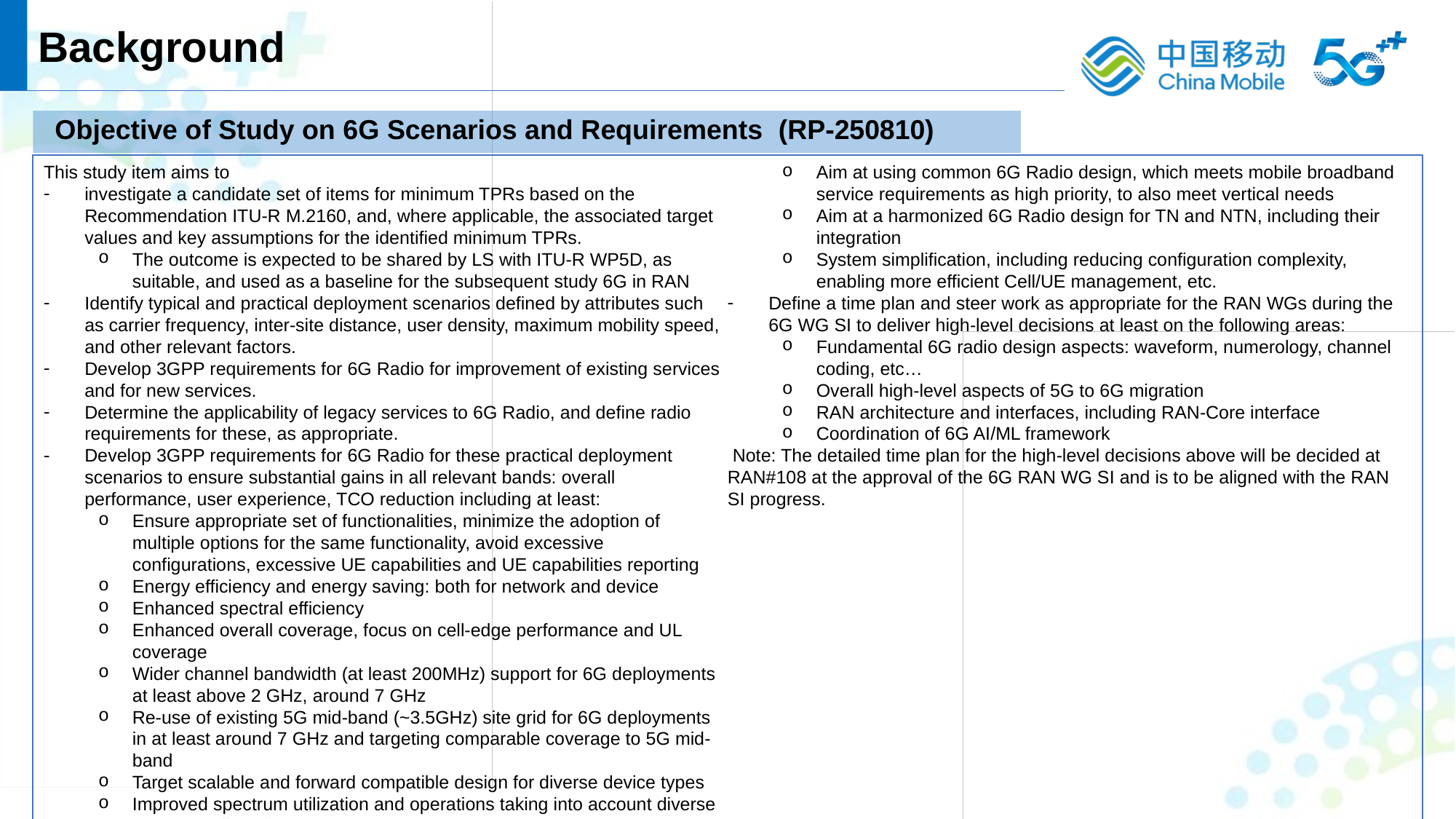

Background
Objective of Study on 6G Scenarios and Requirements  (RP-250810)

This study item aims to
investigate a candidate set of items for minimum TPRs based on the Recommendation ITU-R M.2160, and, where applicable, the associated target values and key assumptions for the identified minimum TPRs.
The outcome is expected to be shared by LS with ITU-R WP5D, as suitable, and used as a baseline for the subsequent study 6G in RAN
Identify typical and practical deployment scenarios defined by attributes such as carrier frequency, inter-site distance, user density, maximum mobility speed, and other relevant factors.
Develop 3GPP requirements for 6G Radio for improvement of existing services and for new services.
Determine the applicability of legacy services to 6G Radio, and define radio requirements for these, as appropriate.
Develop 3GPP requirements for 6G Radio for these practical deployment scenarios to ensure substantial gains in all relevant bands: overall performance, user experience, TCO reduction including at least:
Ensure appropriate set of functionalities, minimize the adoption of multiple options for the same functionality, avoid excessive configurations, excessive UE capabilities and UE capabilities reporting
Energy efficiency and energy saving: both for network and device
Enhanced spectral efficiency
Enhanced overall coverage, focus on cell-edge performance and UL coverage
Wider channel bandwidth (at least 200MHz) support for 6G deployments at least above 2 GHz, around 7 GHz
Re-use of existing 5G mid-band (~3.5GHz) site grid for 6G deployments in at least around 7 GHz and targeting comparable coverage to 5G mid-band
Target scalable and forward compatible design for diverse device types
Improved spectrum utilization and operations taking into account diverse spectrum allocations
Aim at using common 6G Radio design, which meets mobile broadband service requirements as high priority, to also meet vertical needs
Aim at a harmonized 6G Radio design for TN and NTN, including their integration
System simplification, including reducing configuration complexity, enabling more efficient Cell/UE management, etc.
Define a time plan and steer work as appropriate for the RAN WGs during the 6G WG SI to deliver high-level decisions at least on the following areas:
Fundamental 6G radio design aspects: waveform, numerology, channel coding, etc…
Overall high-level aspects of 5G to 6G migration
RAN architecture and interfaces, including RAN-Core interface
Coordination of 6G AI/ML framework
 Note: The detailed time plan for the high-level decisions above will be decided at RAN#108 at the approval of the 6G RAN WG SI and is to be aligned with the RAN SI progress.